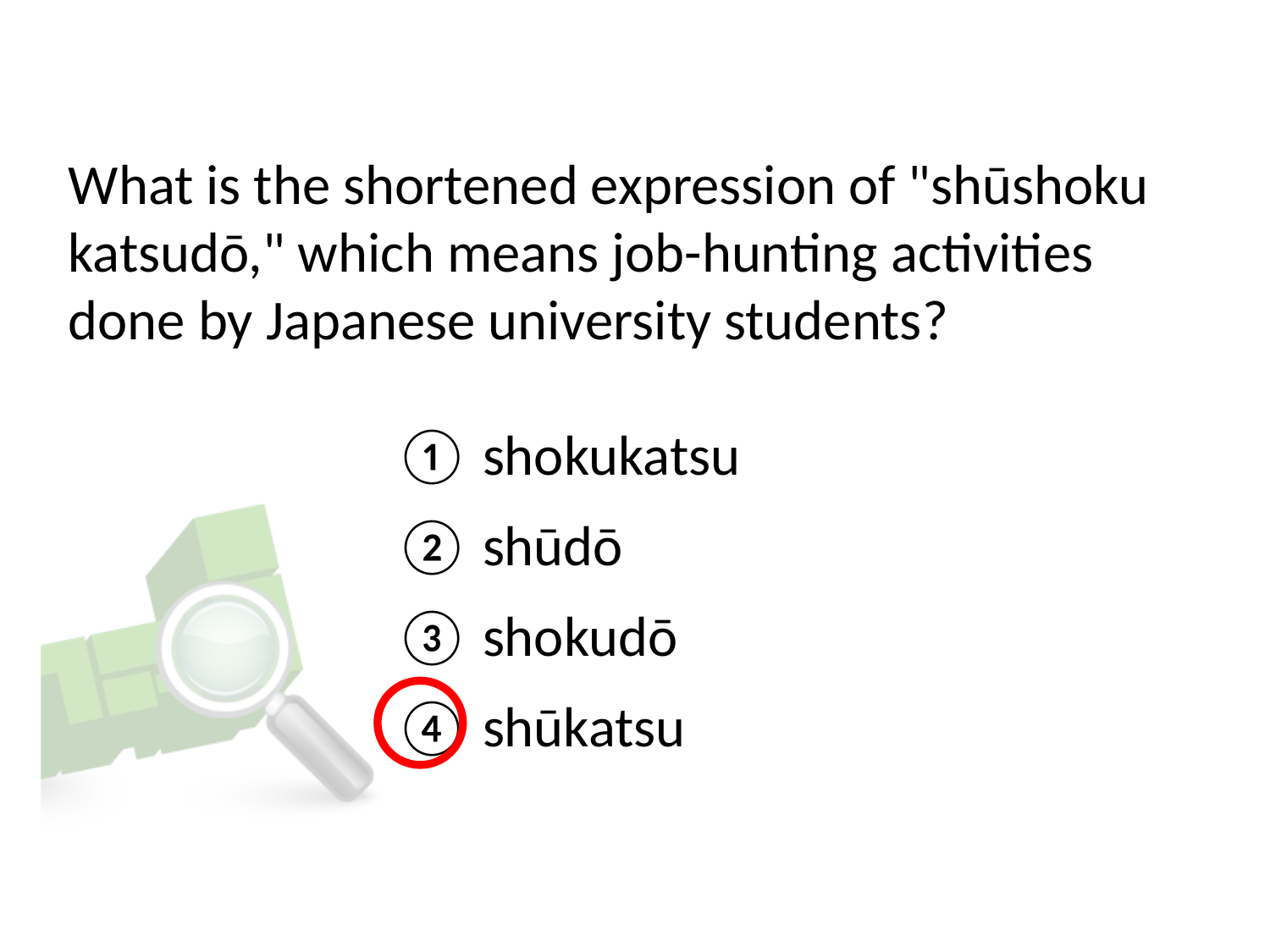

# What is the shortened expression of "shūshoku katsudō," which means job-hunting activities done by Japanese university students?
① shokukatsu
② shūdō
③ shokudō
④ shūkatsu